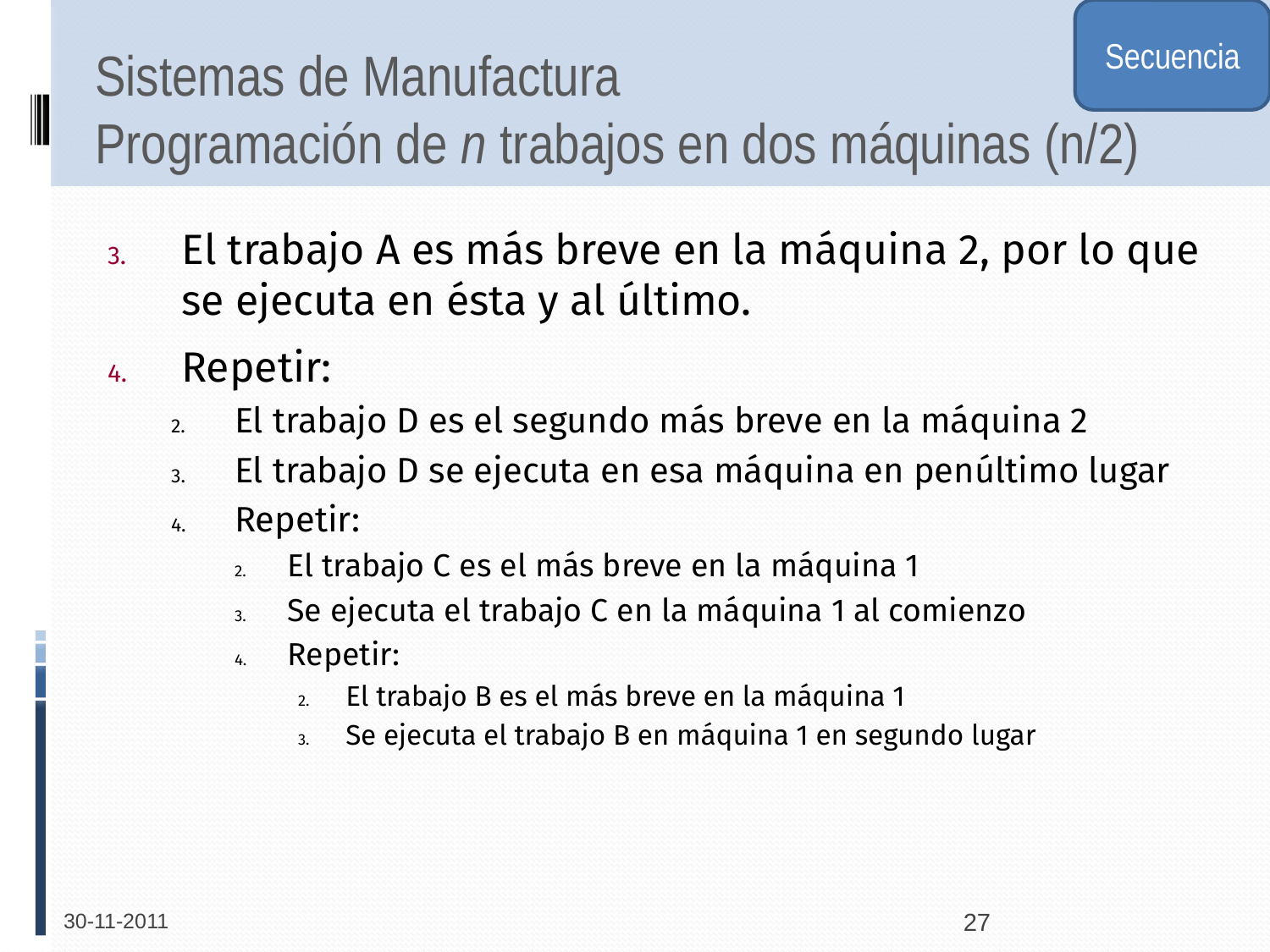

Secuencia
# Sistemas de Manufactura Programación de n trabajos en dos máquinas (n/2)
El trabajo A es más breve en la máquina 2, por lo que se ejecuta en ésta y al último.

Repetir:
El trabajo D es el segundo más breve en la máquina 2
El trabajo D se ejecuta en esa máquina en penúltimo lugar
Repetir:
El trabajo C es el más breve en la máquina 1
Se ejecuta el trabajo C en la máquina 1 al comienzo
Repetir:
El trabajo B es el más breve en la máquina 1
Se ejecuta el trabajo B en máquina 1 en segundo lugar
30-11-2011
27